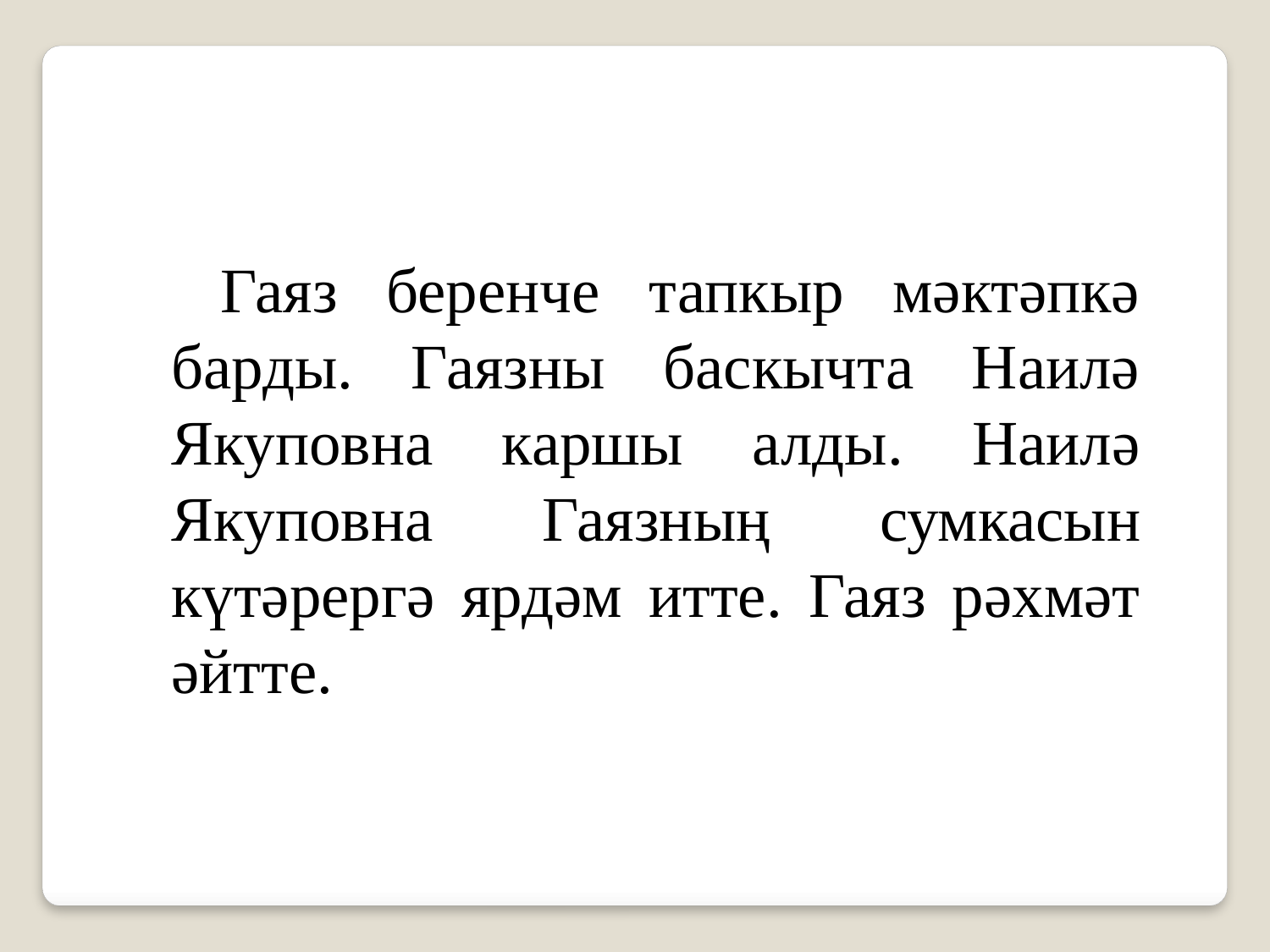

Гаяз беренче тапкыр мәктәпкә барды. Гаязны баскычта Наилә Якуповна каршы алды. Наилә Якуповна Гаязның сумкасын күтәрергә ярдәм итте. Гаяз рәхмәт әйтте.